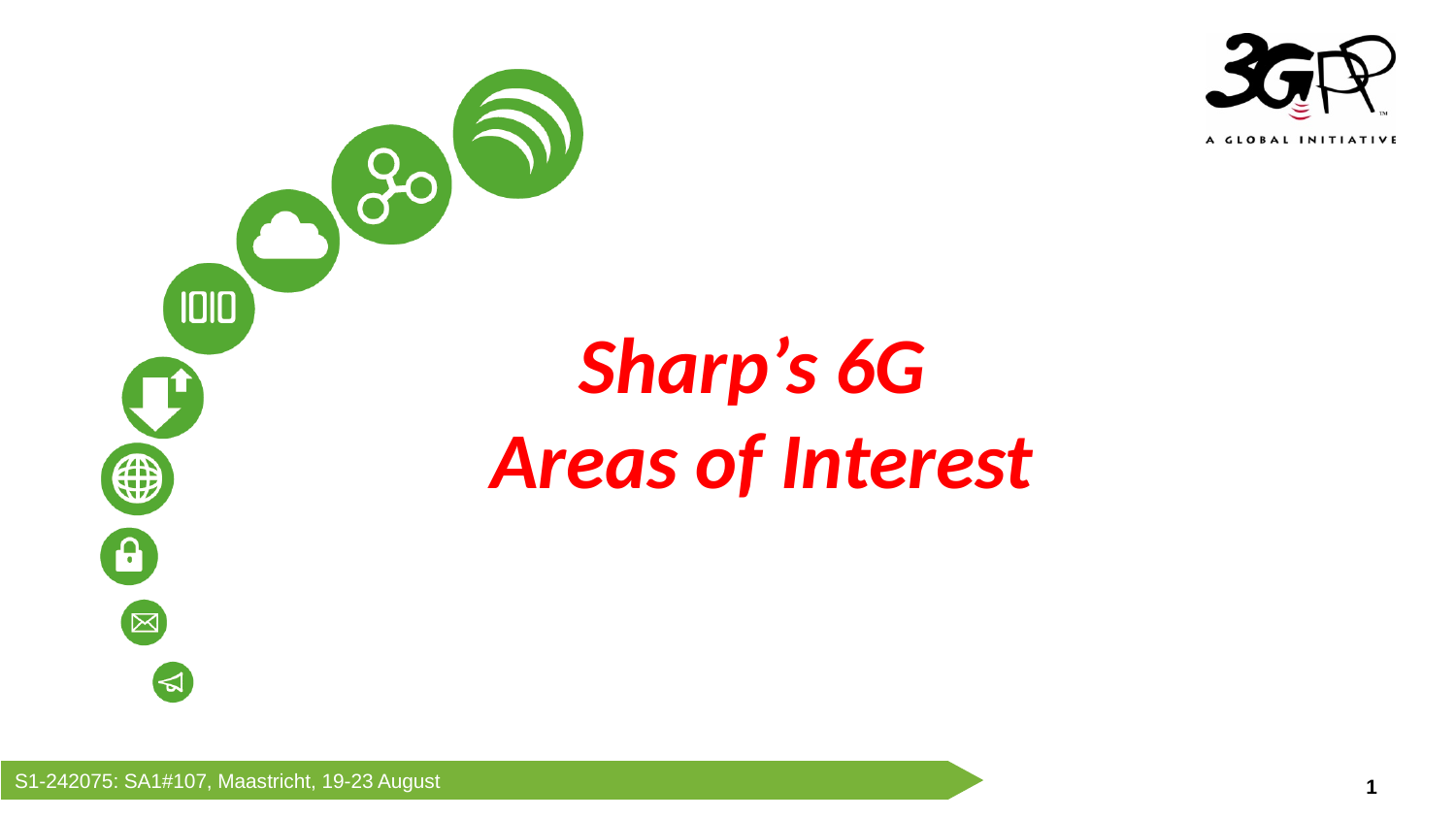

Sharp’s 6G
Areas of Interest
S1-242075: SA1#107, Maastricht, 19-23 August